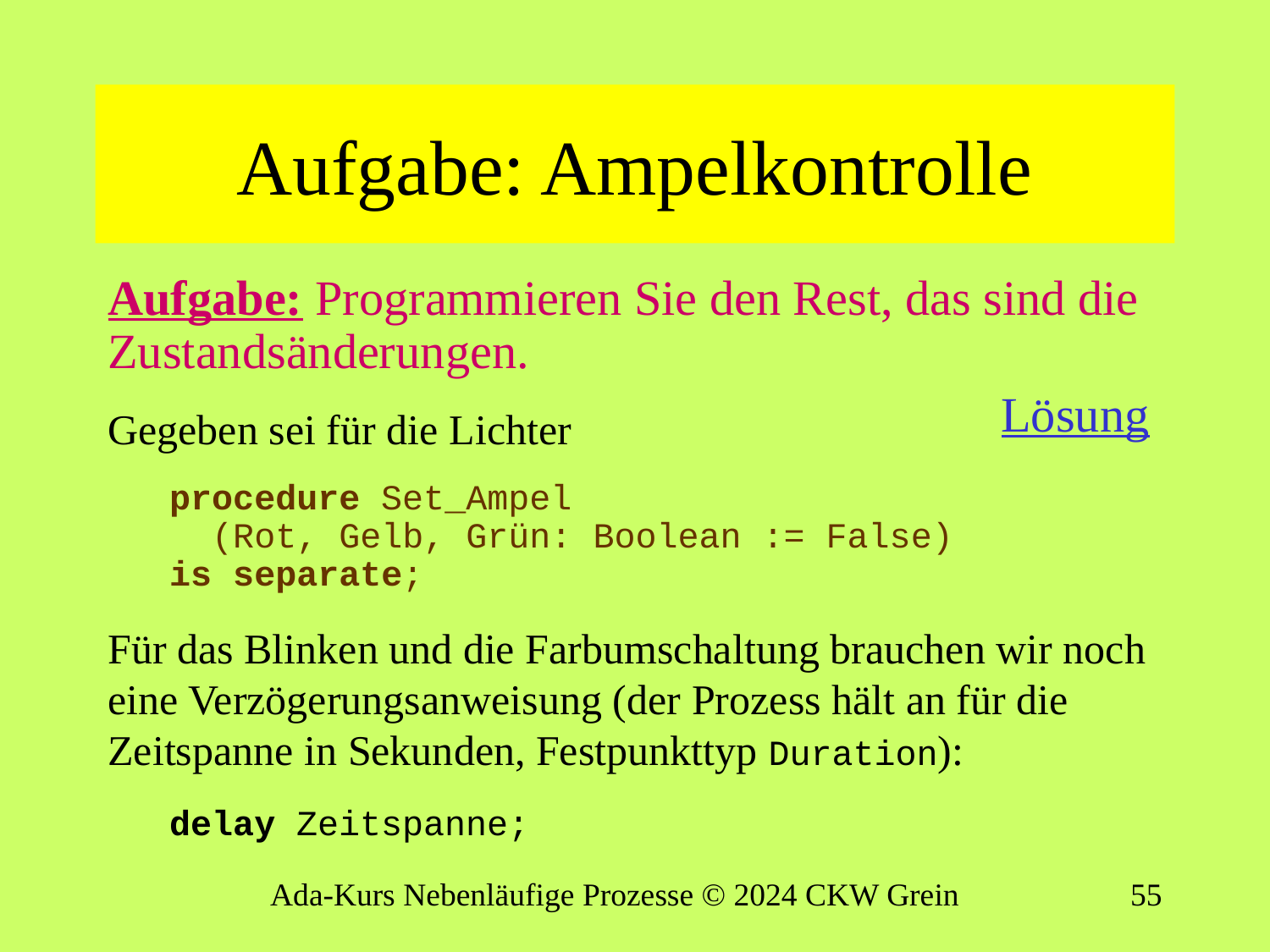

# Aufgabe: Ampelkontrolle
Aufgabe: Programmieren Sie den Rest, das sind die Zustandsänderungen.
Gegeben sei für die Lichter

procedure Set_Ampel
  (Rot, Gelb, Grün: Boolean := False)
is separate;

Für das Blinken und die Farbumschaltung brauchen wir noch eine Verzögerungsanweisung (der Prozess hält an für die Zeitspanne in Sekunden, Festpunkttyp Duration):

delay Zeitspanne;
Lösung
Ada-Kurs Nebenläufige Prozesse © 2024 CKW Grein
55